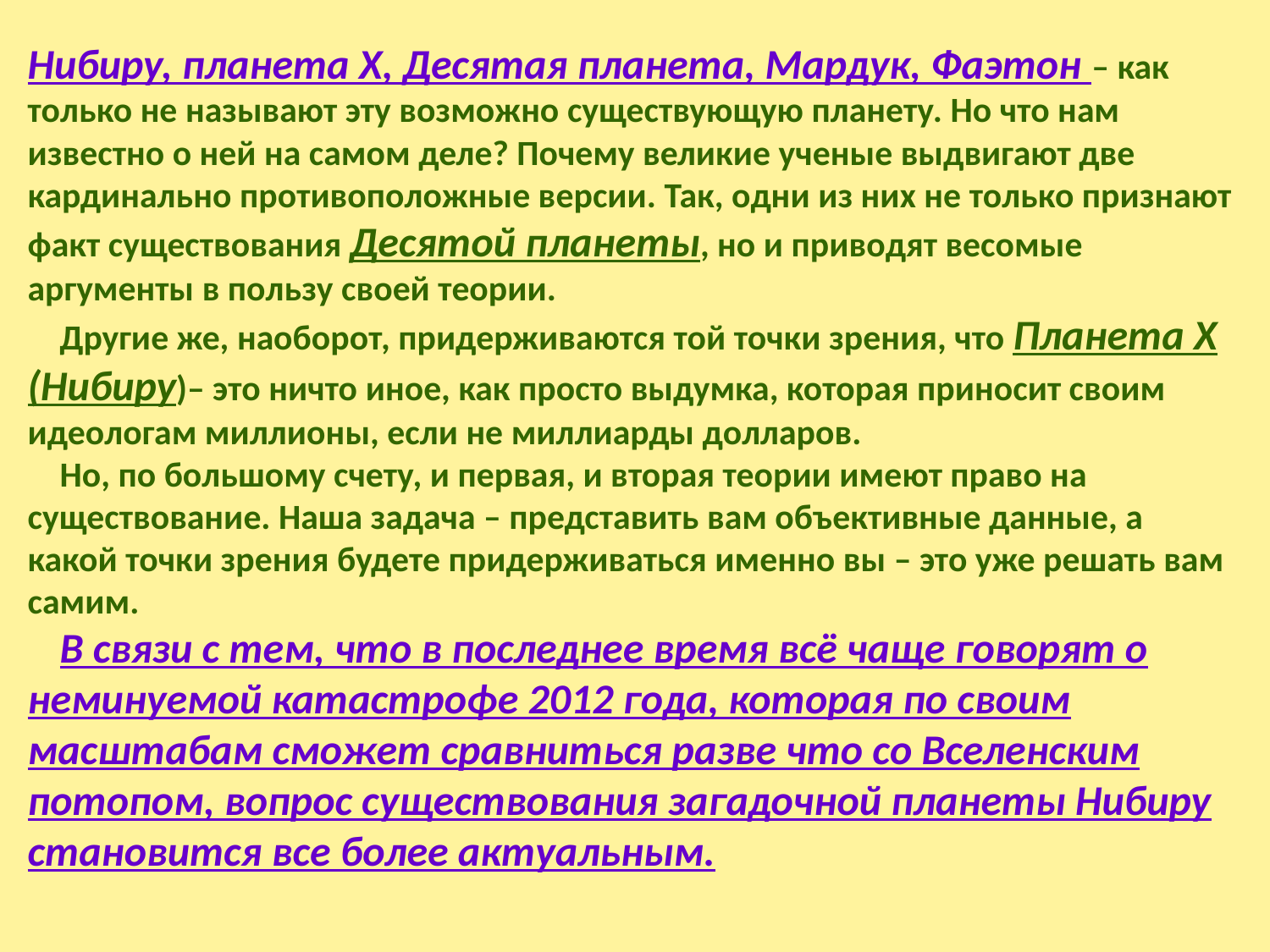

Нибиру, планета Х, Десятая планета, Мардук, Фаэтон – как только не называют эту возможно существующую планету. Но что нам известно о ней на самом деле? Почему великие ученые выдвигают две кардинально противоположные версии. Так, одни из них не только признают факт существования Десятой планеты, но и приводят весомые аргументы в пользу своей теории. 
    Другие же, наоборот, придерживаются той точки зрения, что Планета Х (Нибиру)– это ничто иное, как просто выдумка, которая приносит своим идеологам миллионы, если не миллиарды долларов.
    Но, по большому счету, и первая, и вторая теории имеют право на существование. Наша задача – представить вам объективные данные, а какой точки зрения будете придерживаться именно вы – это уже решать вам самим.
    В связи с тем, что в последнее время всё чаще говорят о неминуемой катастрофе 2012 года, которая по своим масштабам сможет сравниться разве что со Вселенским потопом, вопрос существования загадочной планеты Нибиру становится все более актуальным.